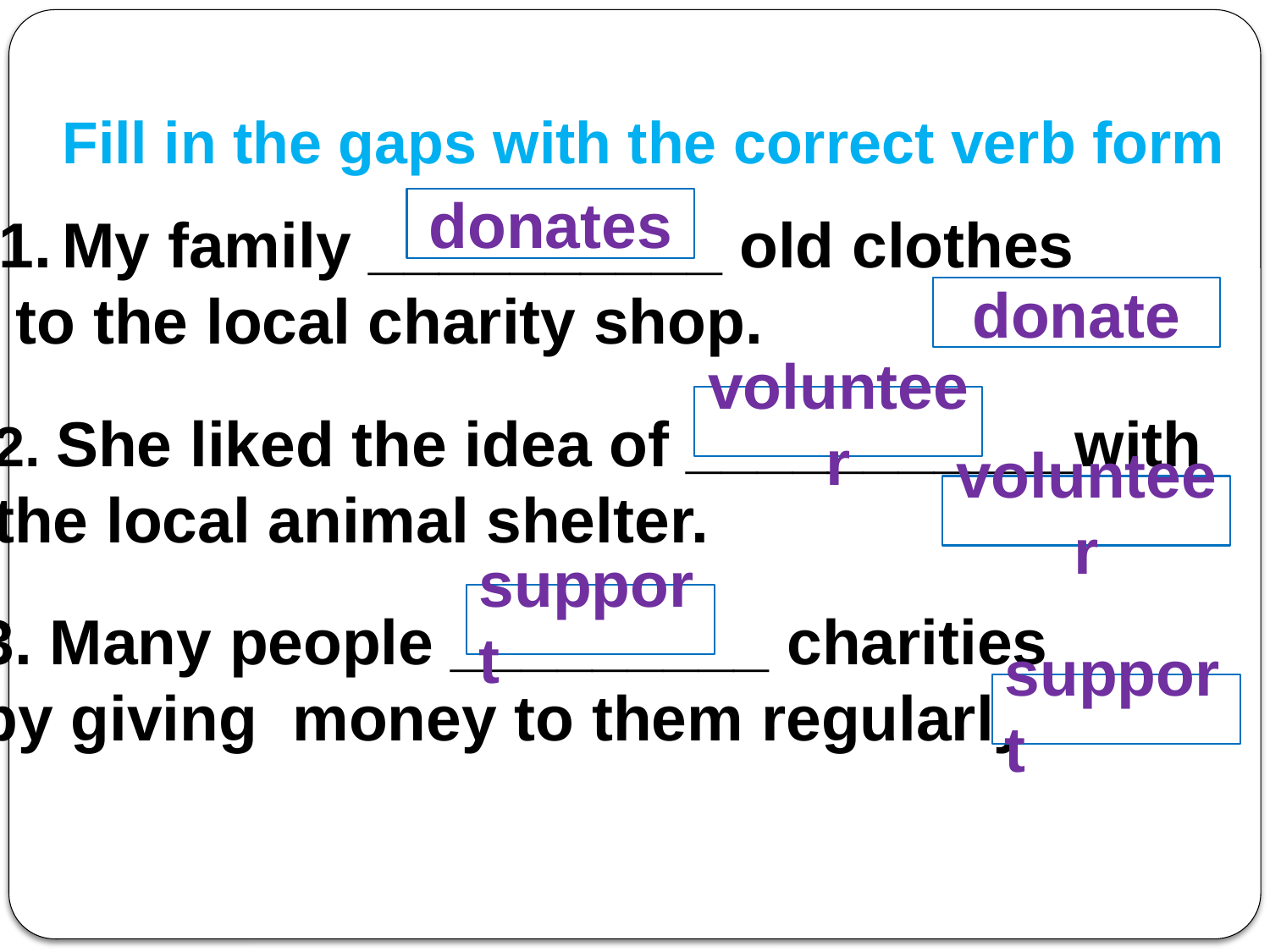

# Fill in the gaps with the correct verb form
donates
My family __________ old clothes
 to the local charity shop.
donate
volunteer
2. She liked the idea of ___________with
the local animal shelter.
volunteer
support
3. Many people _________ charities
by giving  money to them regularly.
support